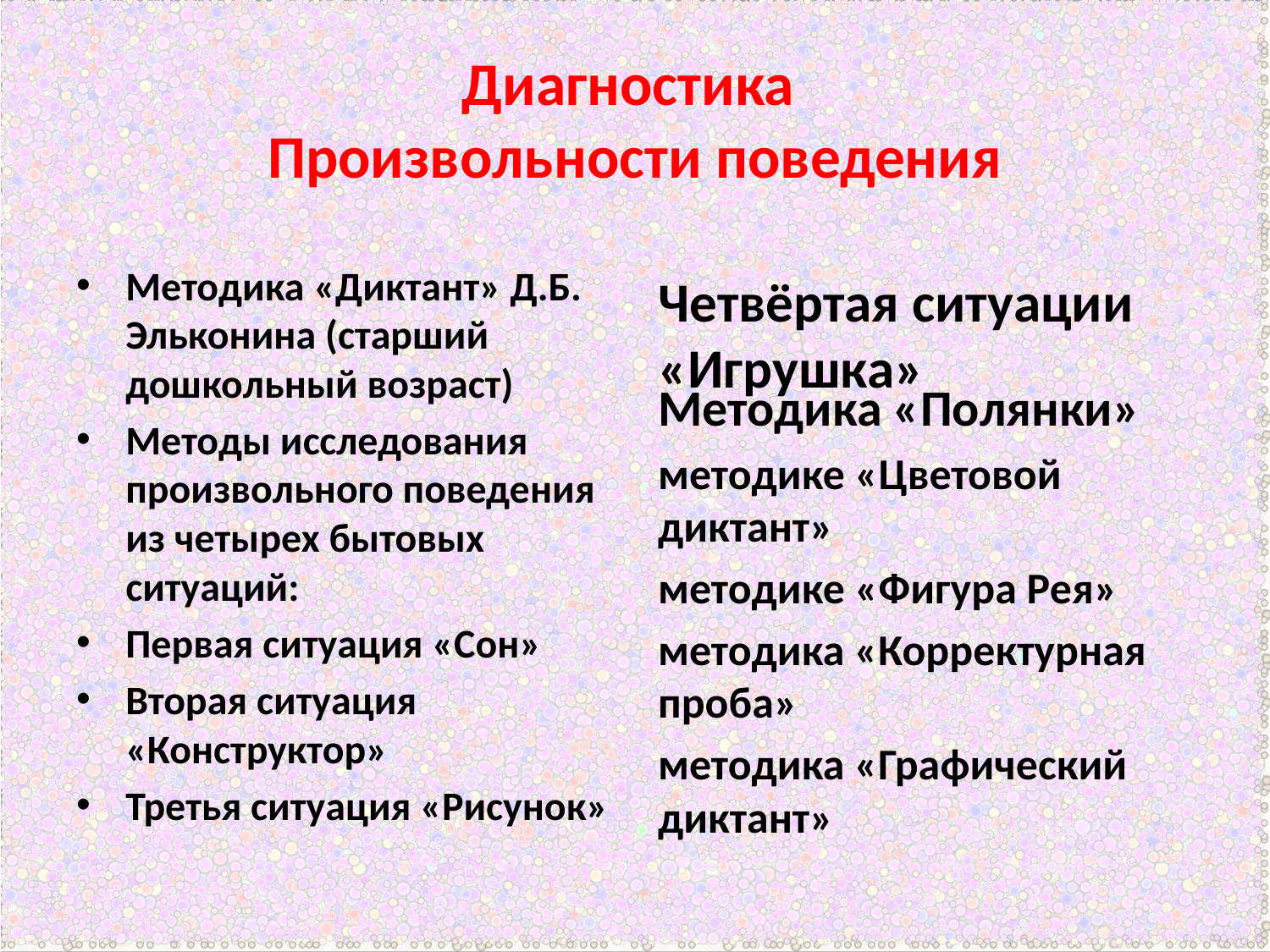

# Диагностика Произвольности поведения

Методика «Диктант» Д.Б. Эльконина (старший дошкольный возраст)
Методы исследования произвольного поведения из четырех бытовых ситуаций:
Первая ситуация «Сон»
Вторая ситуация «Конструктор»
Третья ситуация «Рисунок»

Четвёртая ситуации «Игрушка»

Методика «Полянки»
методике «Цветовой диктант»
методике «Фигура Рея»
методика «Корректурная проба»
методика «Графический диктант»